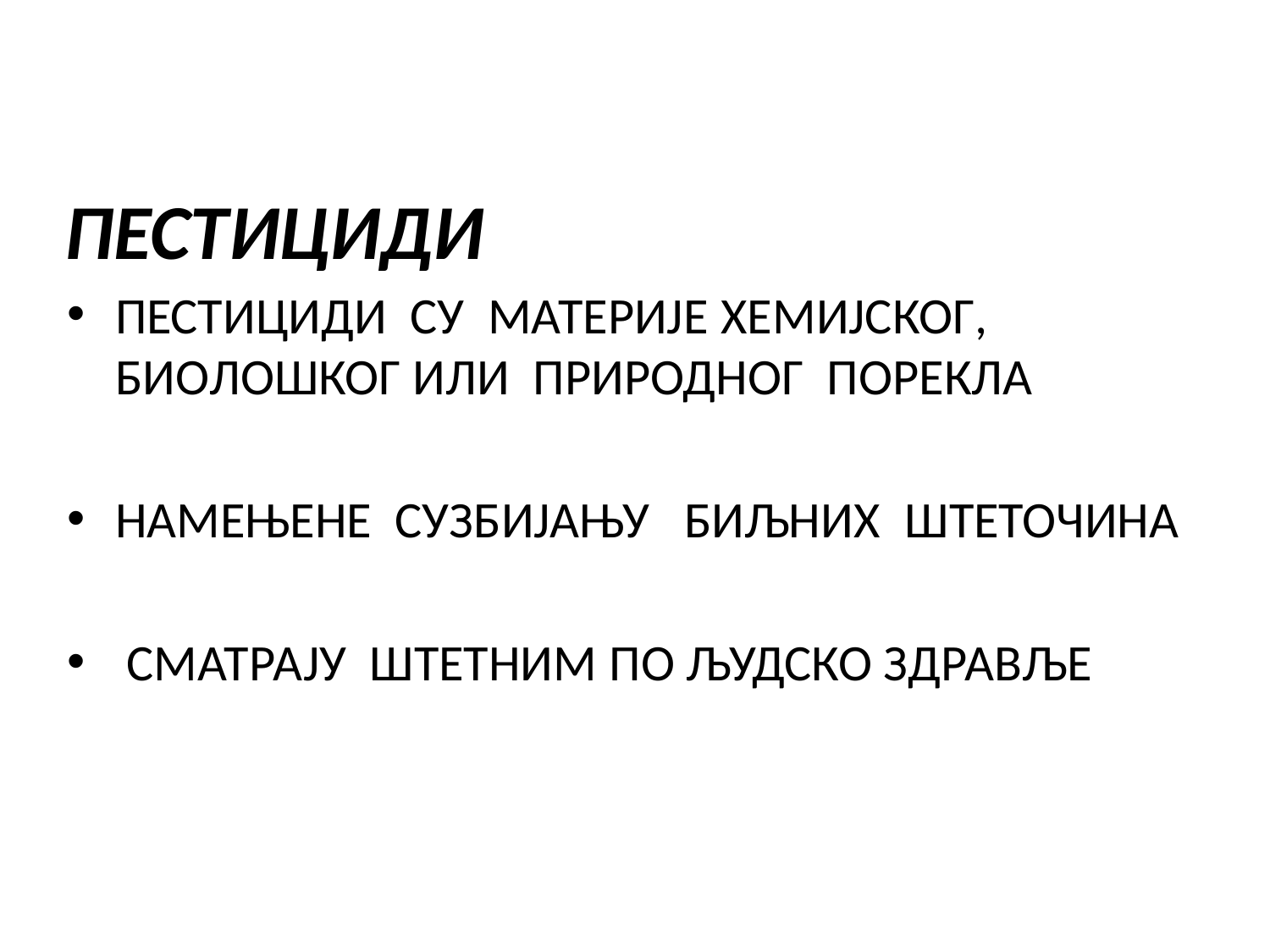

ПЕСТИЦИДИ
ПЕСТИЦИДИ  СУ  МАТЕРИЈЕ ХЕМИЈСКОГ, БИОЛОШКОГ ИЛИ  ПРИРОДНОГ  ПОРЕКЛА

НАМЕЊЕНЕ  СУЗБИЈАЊУ   БИЉНИХ  ШТЕТОЧИНА

 СМАТРАЈУ  ШТЕТНИМ ПО ЉУДСКО ЗДРАВЉЕ